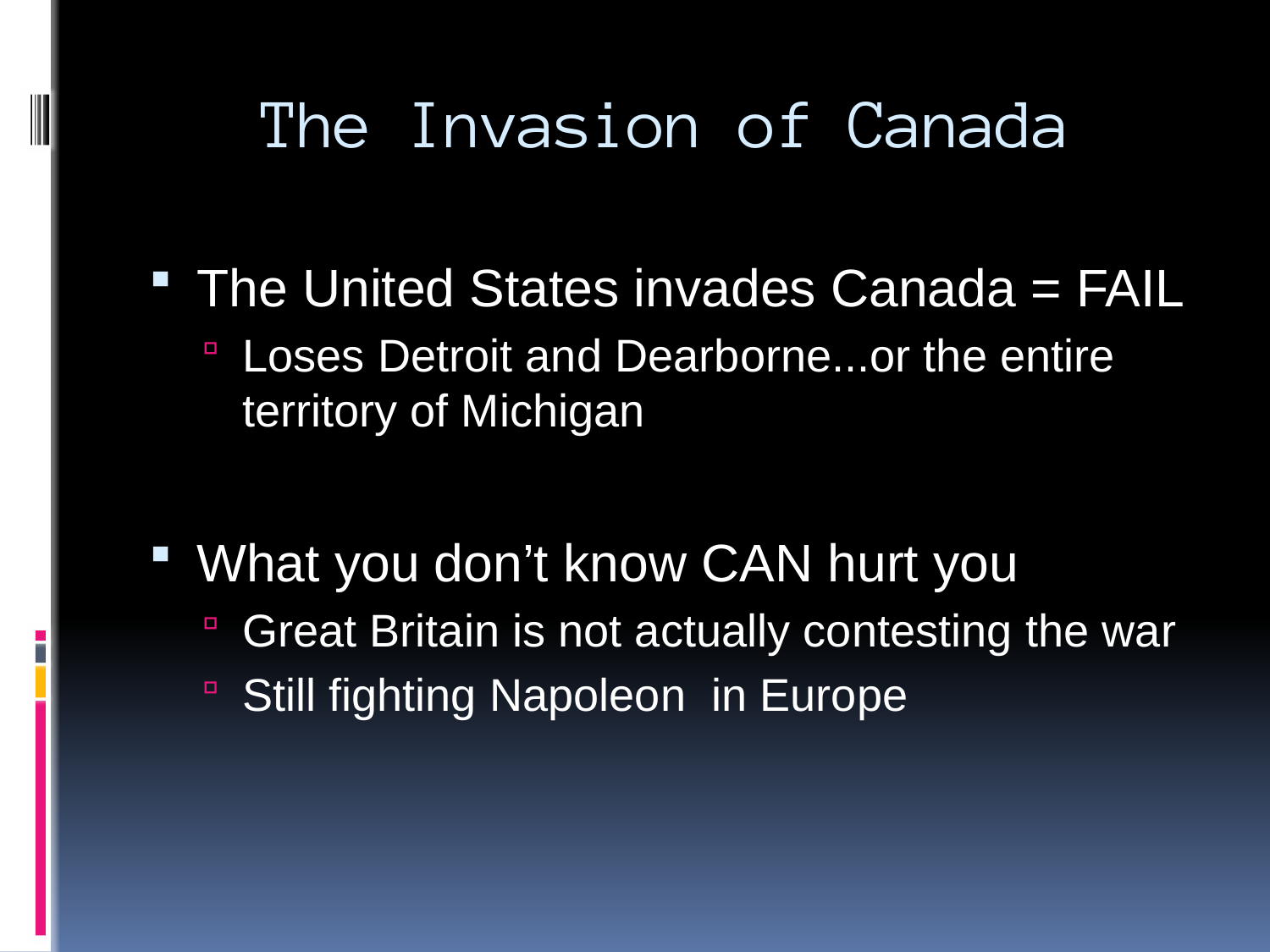

# The Invasion of Canada
The United States invades Canada = FAIL
Loses Detroit and Dearborne...or the entire territory of Michigan

What you don’t know CAN hurt you
Great Britain is not actually contesting the war
Still fighting Napoleon  in Europe